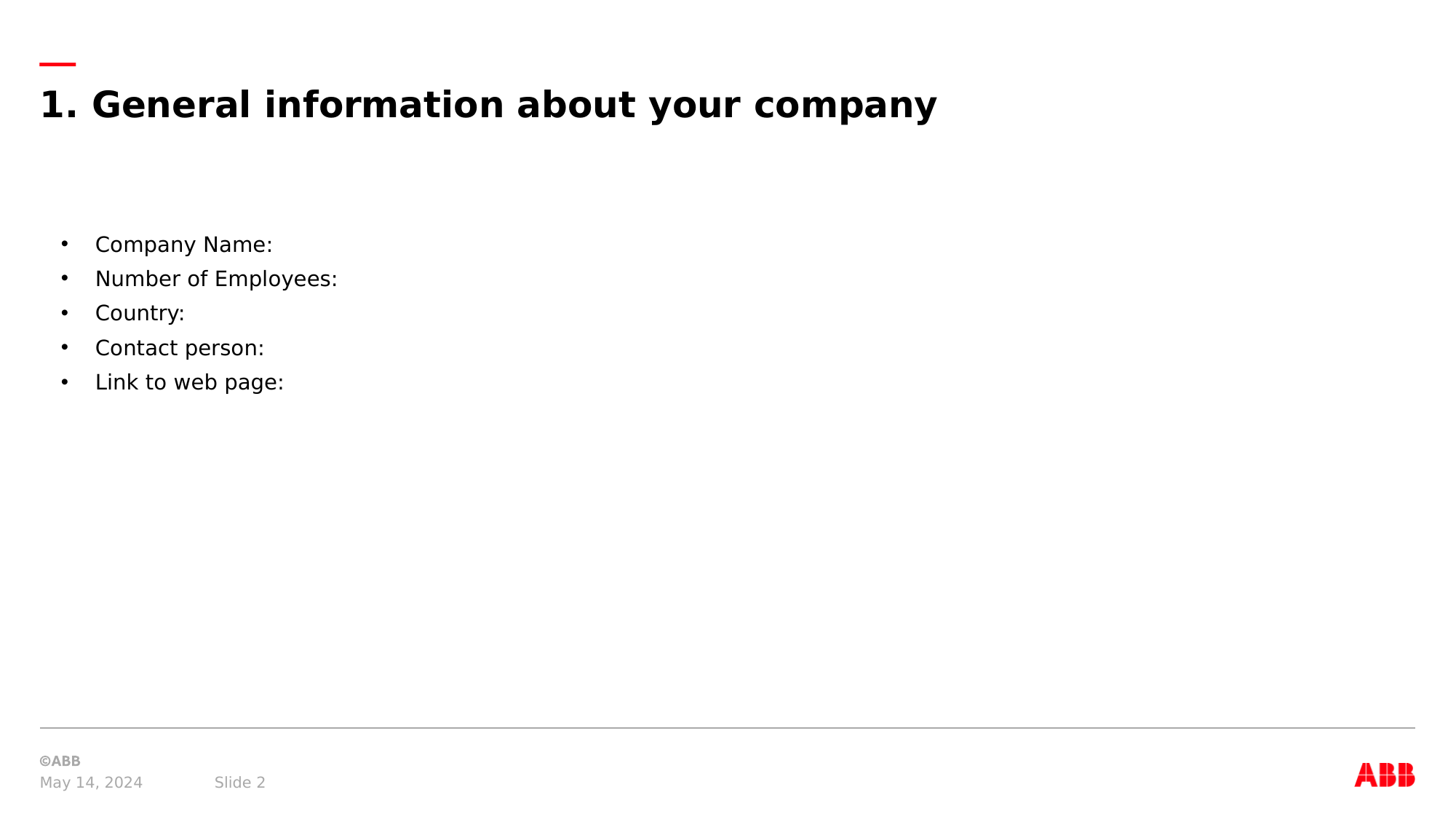

# 1. General information about your company

Company Name:
Number of Employees:
Country:
Contact person:
Link to web page:
Slide 2
May 14, 2024